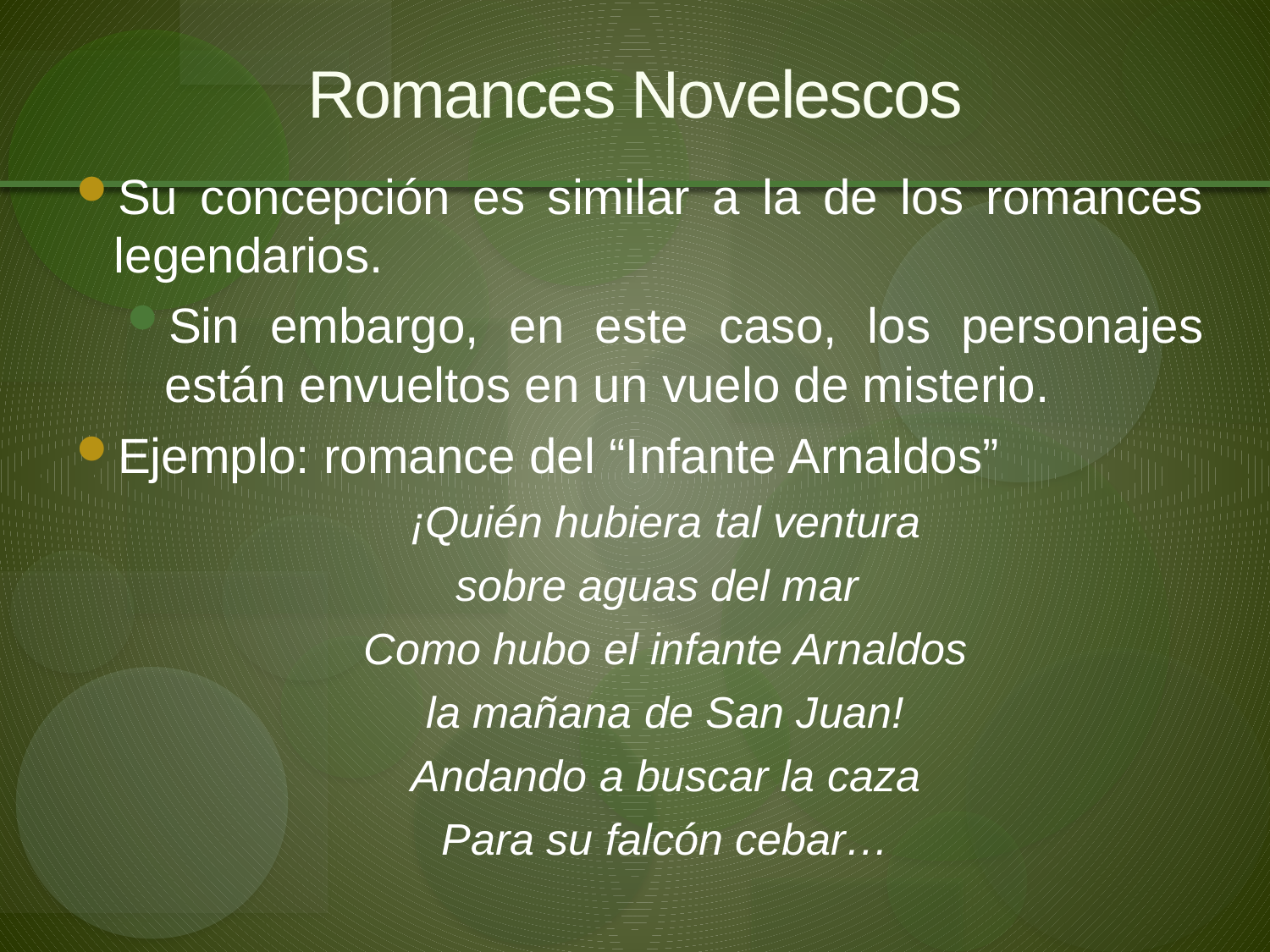

# Romances Novelescos
Su concepción es similar a la de los romances legendarios.
Sin embargo, en este caso, los personajes están envueltos en un vuelo de misterio.
Ejemplo: romance del “Infante Arnaldos”
¡Quién hubiera tal ventura
sobre aguas del mar
Como hubo el infante Arnaldos
la mañana de San Juan!
Andando a buscar la caza
Para su falcón cebar…